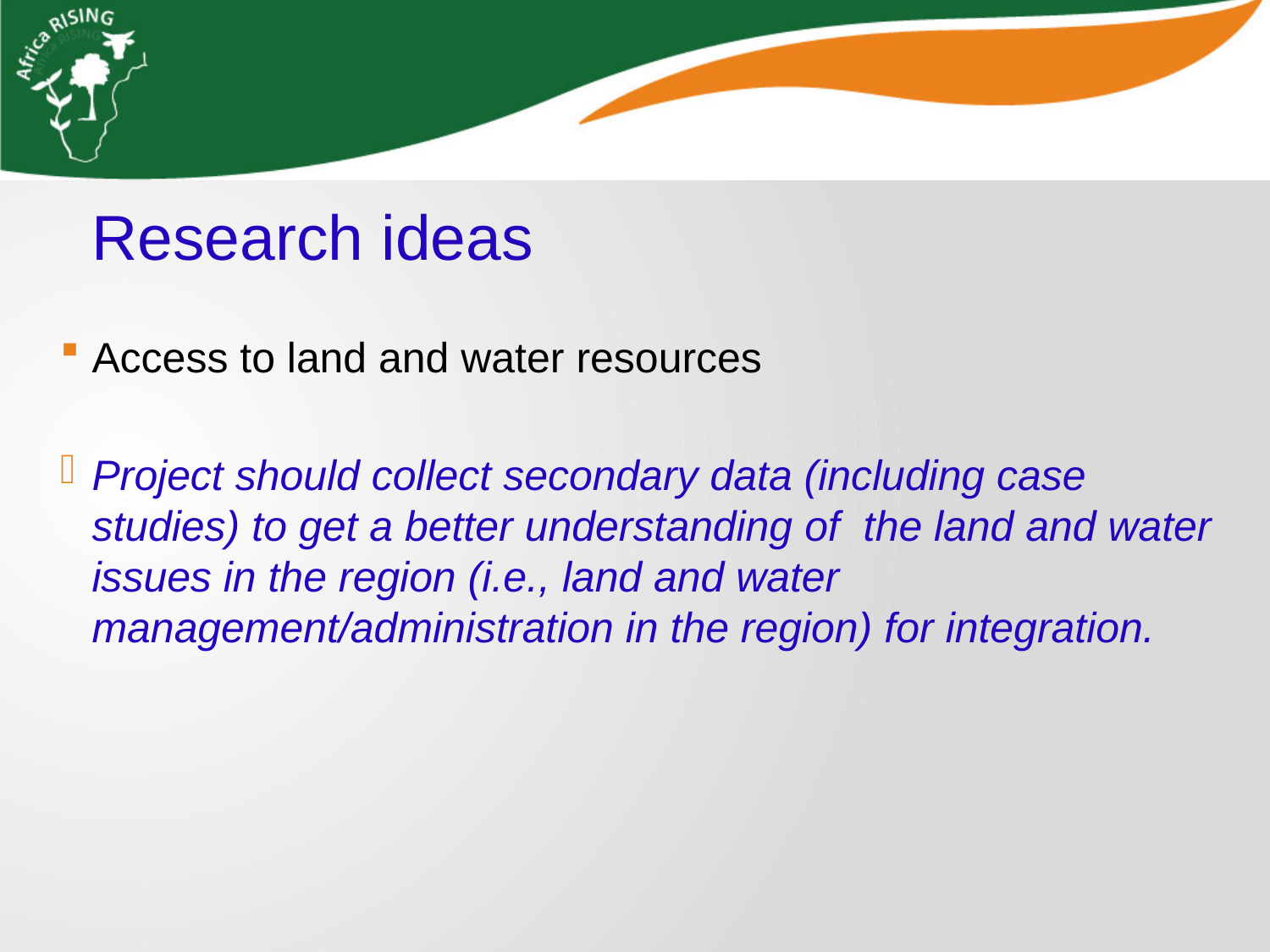

Research ideas

Access to land and water resources

Project should collect secondary data (including case studies) to get a better understanding of  the land and water issues in the region (i.e., land and water management/administration in the region) for integration.